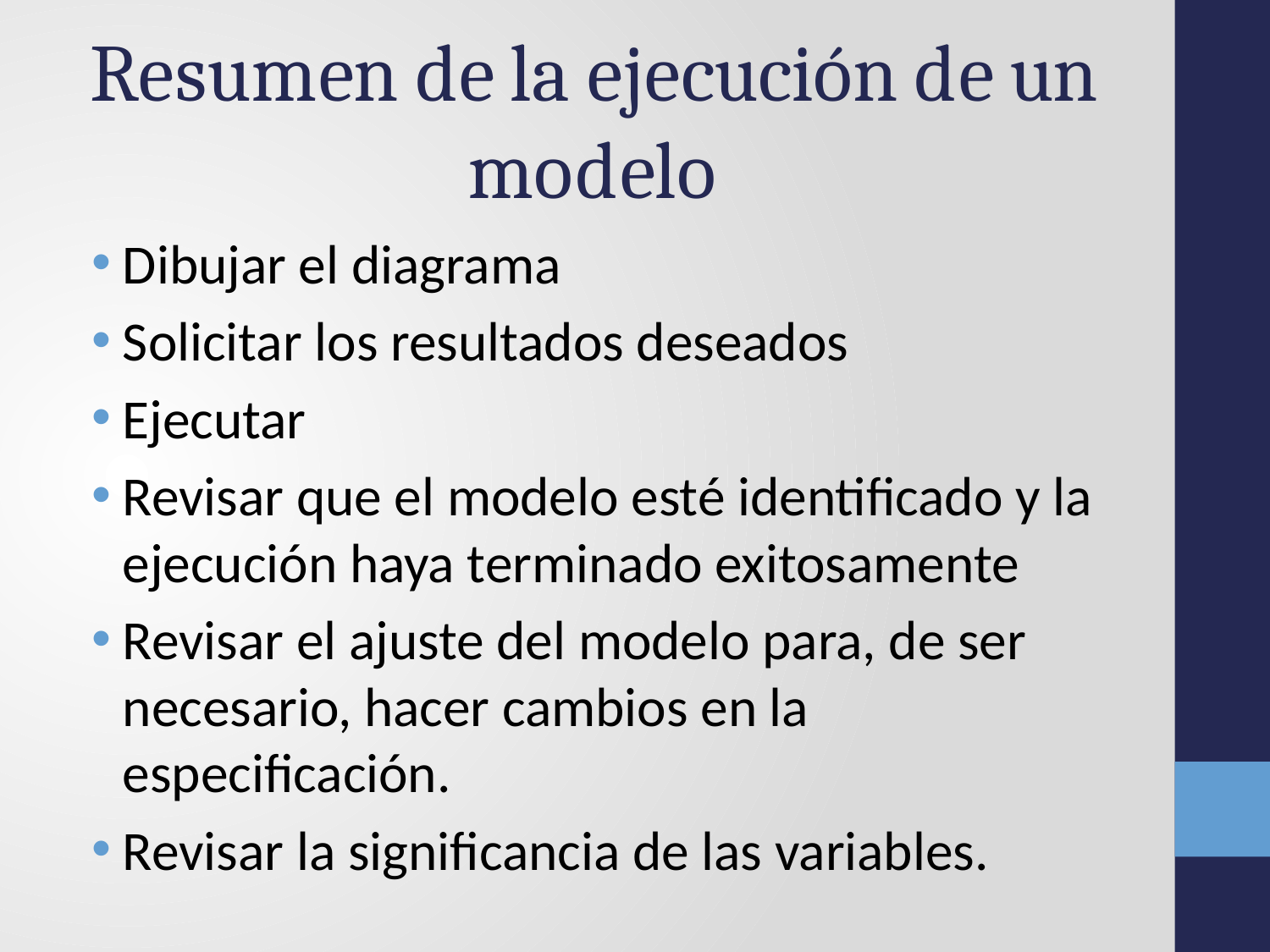

# Resumen de la ejecución de un modelo
Dibujar el diagrama
Solicitar los resultados deseados
Ejecutar
Revisar que el modelo esté identificado y la ejecución haya terminado exitosamente
Revisar el ajuste del modelo para, de ser necesario, hacer cambios en la especificación.
Revisar la significancia de las variables.